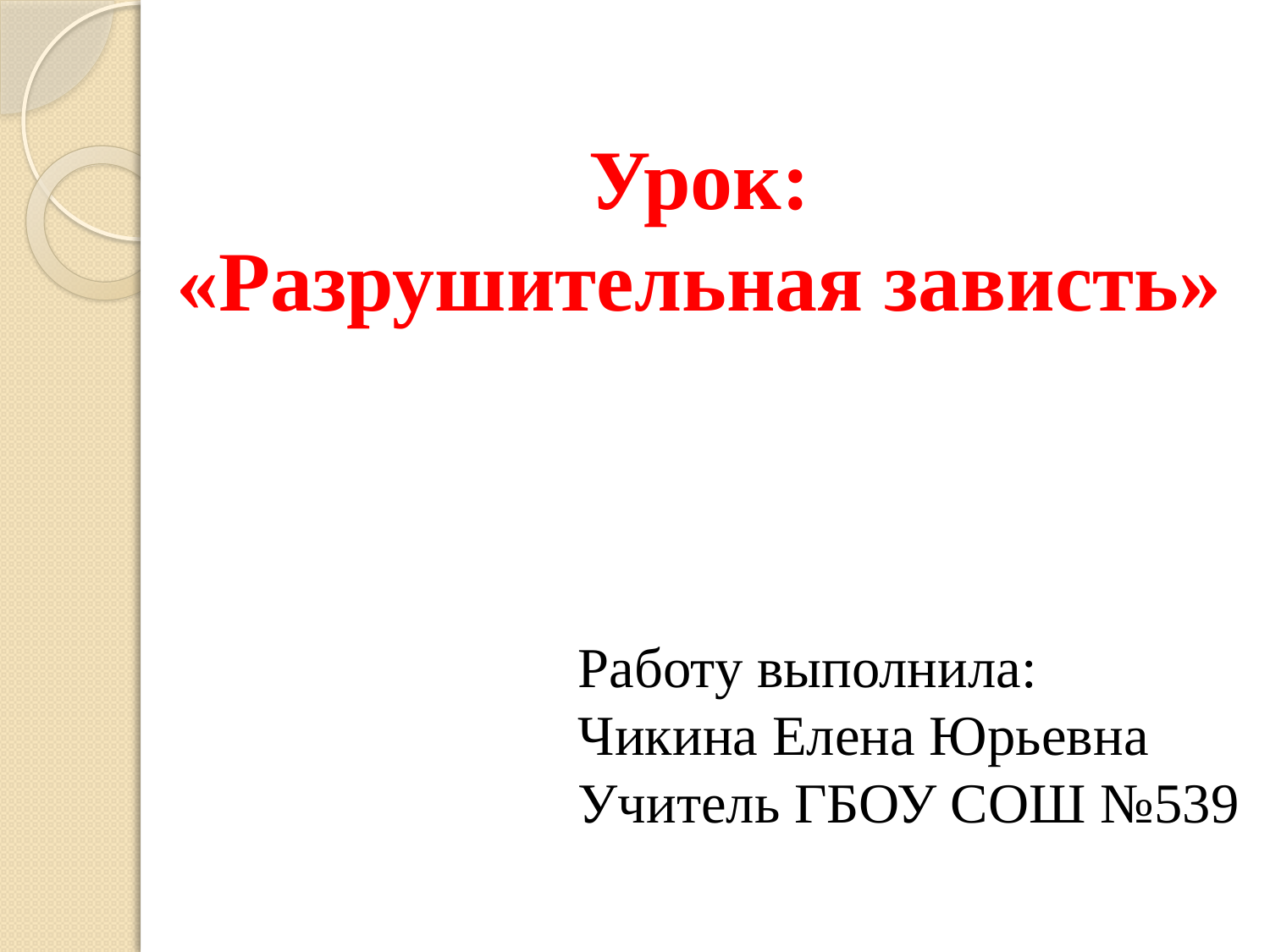

Урок:
«Разрушительная зависть»
Работу выполнила:
Чикина Елена Юрьевна
Учитель ГБОУ СОШ №539